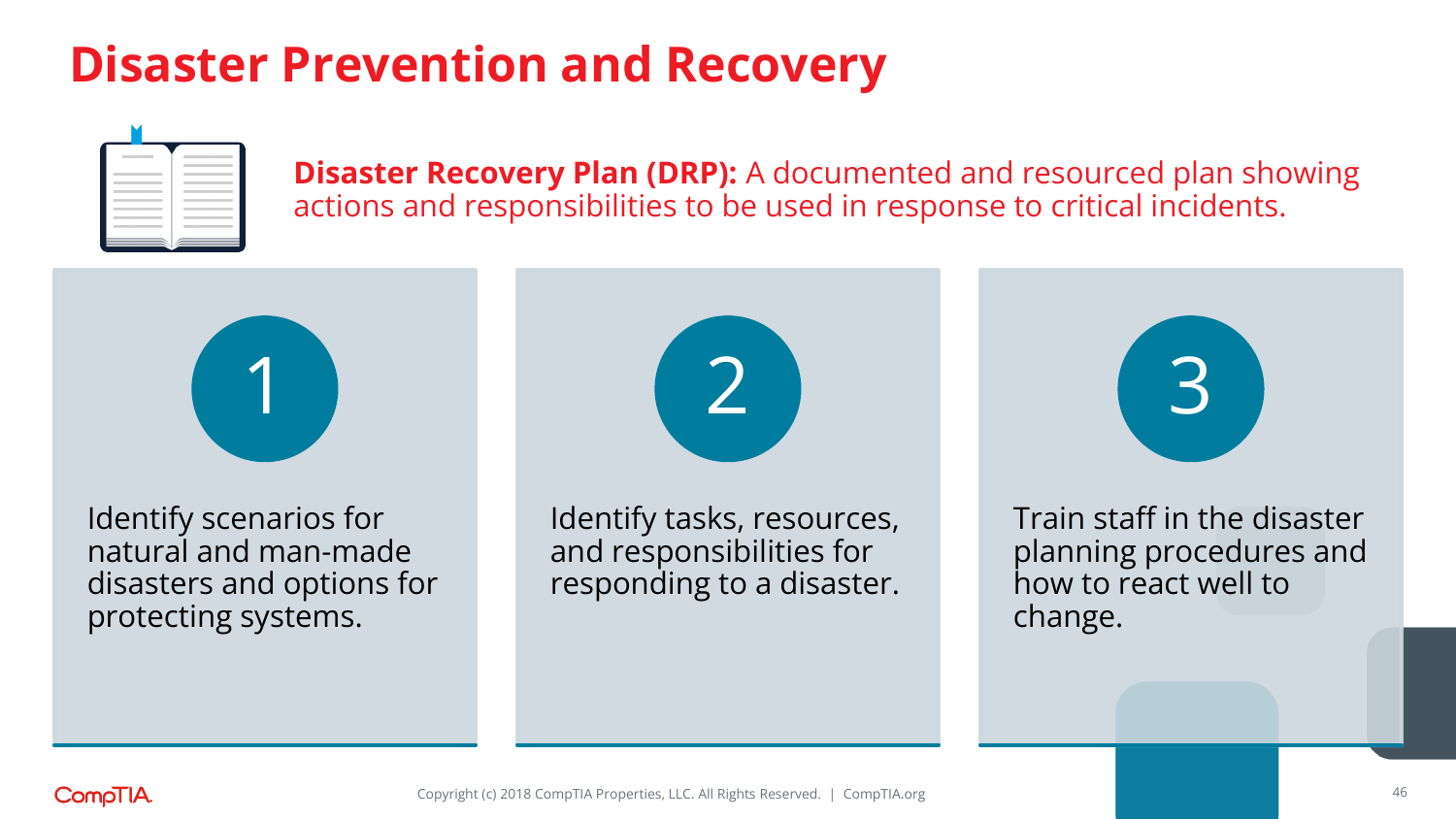

# Disaster Prevention and Recovery
Disaster Recovery Plan (DRP): A documented and resourced plan showing actions and responsibilities to be used in response to critical incidents.
Identify scenarios for natural and man-made disasters and options for protecting systems.
1
Identify tasks, resources, and responsibilities for responding to a disaster.
2
Train staff in the disaster planning procedures and how to react well to change.
3
46